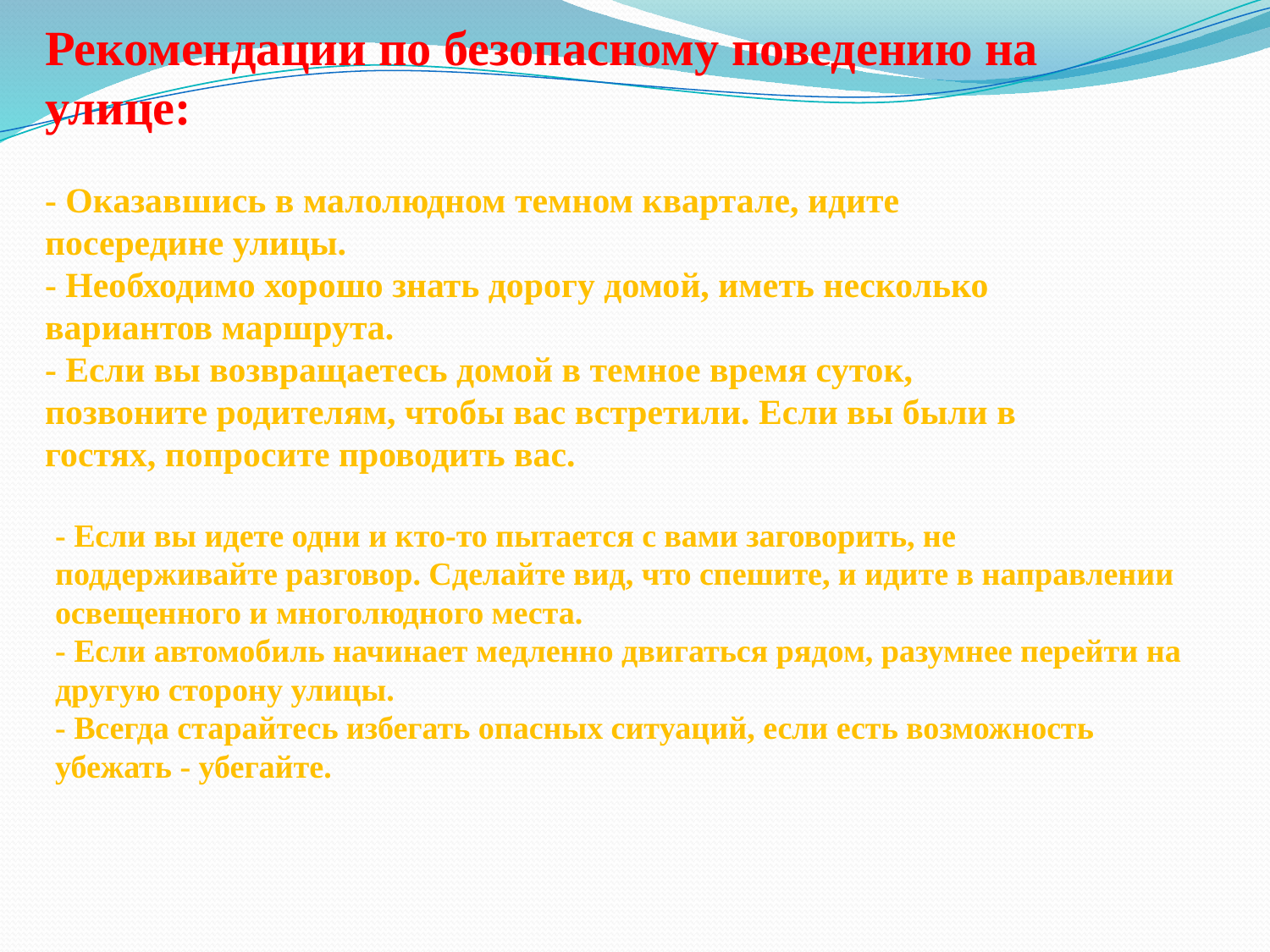

# Рекомендации по безопасному поведению на улице: - Оказавшись в малолюдном темном квартале, идите посередине улицы. - Необходимо хорошо знать дорогу домой, иметь несколько вариантов маршрута. - Если вы возвращаетесь домой в темное время суток, позвоните родителям, чтобы вас встретили. Если вы были в гостях, попросите проводить вас.
- Если вы идете одни и кто-то пытается с вами заговорить, не поддерживайте разговор. Сделайте вид, что спешите, и идите в направлении освещенного и многолюдного места.
- Если автомобиль начинает медленно двигаться рядом, разумнее перейти на другую сторону улицы.
- Всегда старайтесь избегать опасных ситуаций, если есть возможность убежать - убегайте.